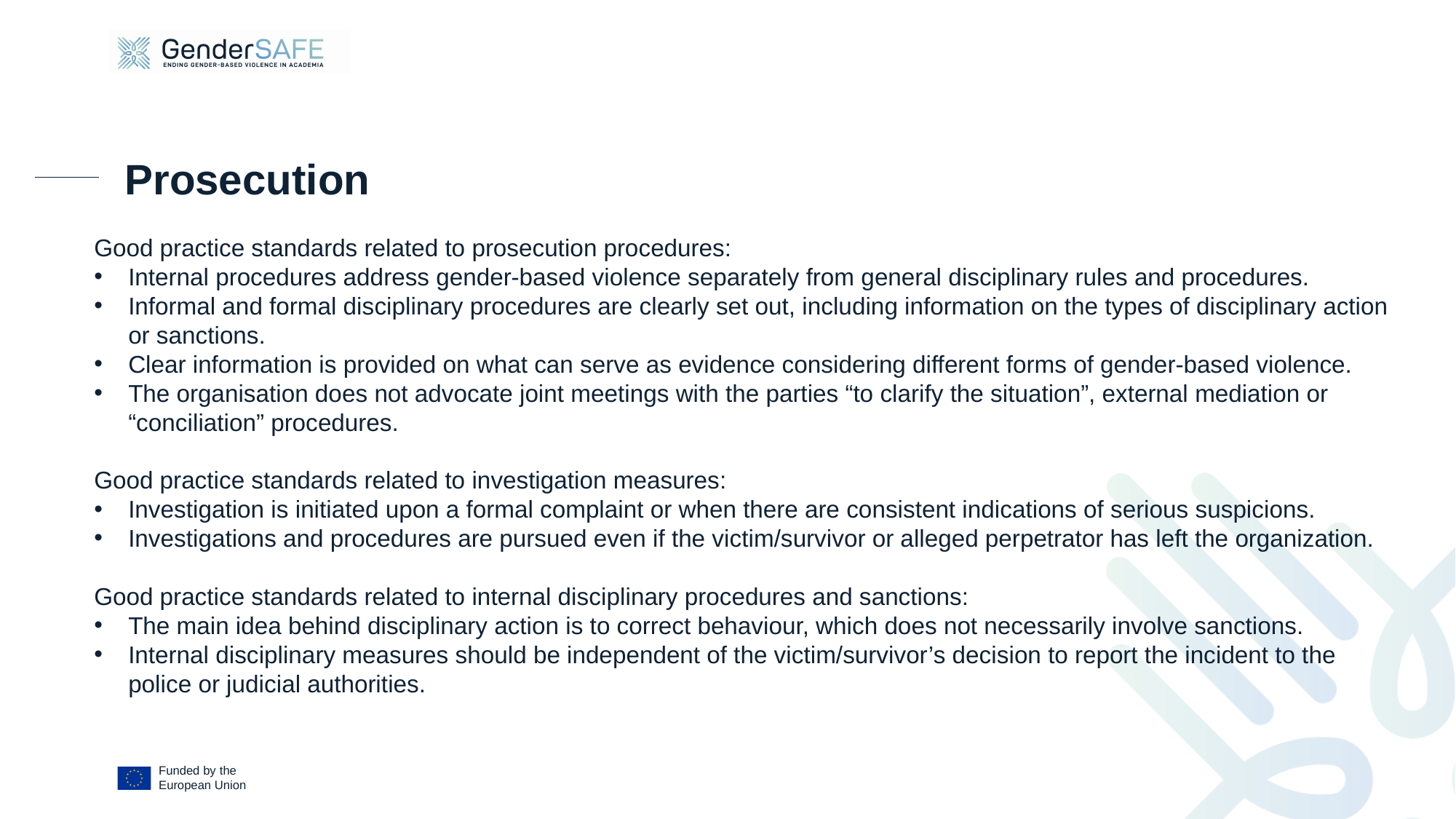

# Prosecution
Good practice standards related to prosecution procedures:
Internal procedures address gender-based violence separately from general disciplinary rules and procedures.
Informal and formal disciplinary procedures are clearly set out, including information on the types of disciplinary action or sanctions.
Clear information is provided on what can serve as evidence considering different forms of gender-based violence.
The organisation does not advocate joint meetings with the parties “to clarify the situation”, external mediation or “conciliation” procedures.

Good practice standards related to investigation measures:
Investigation is initiated upon a formal complaint or when there are consistent indications of serious suspicions.
Investigations and procedures are pursued even if the victim/survivor or alleged perpetrator has left the organization.

Good practice standards related to internal disciplinary procedures and sanctions:
The main idea behind disciplinary action is to correct behaviour, which does not necessarily involve sanctions.
Internal disciplinary measures should be independent of the victim/survivor’s decision to report the incident to the police or judicial authorities.